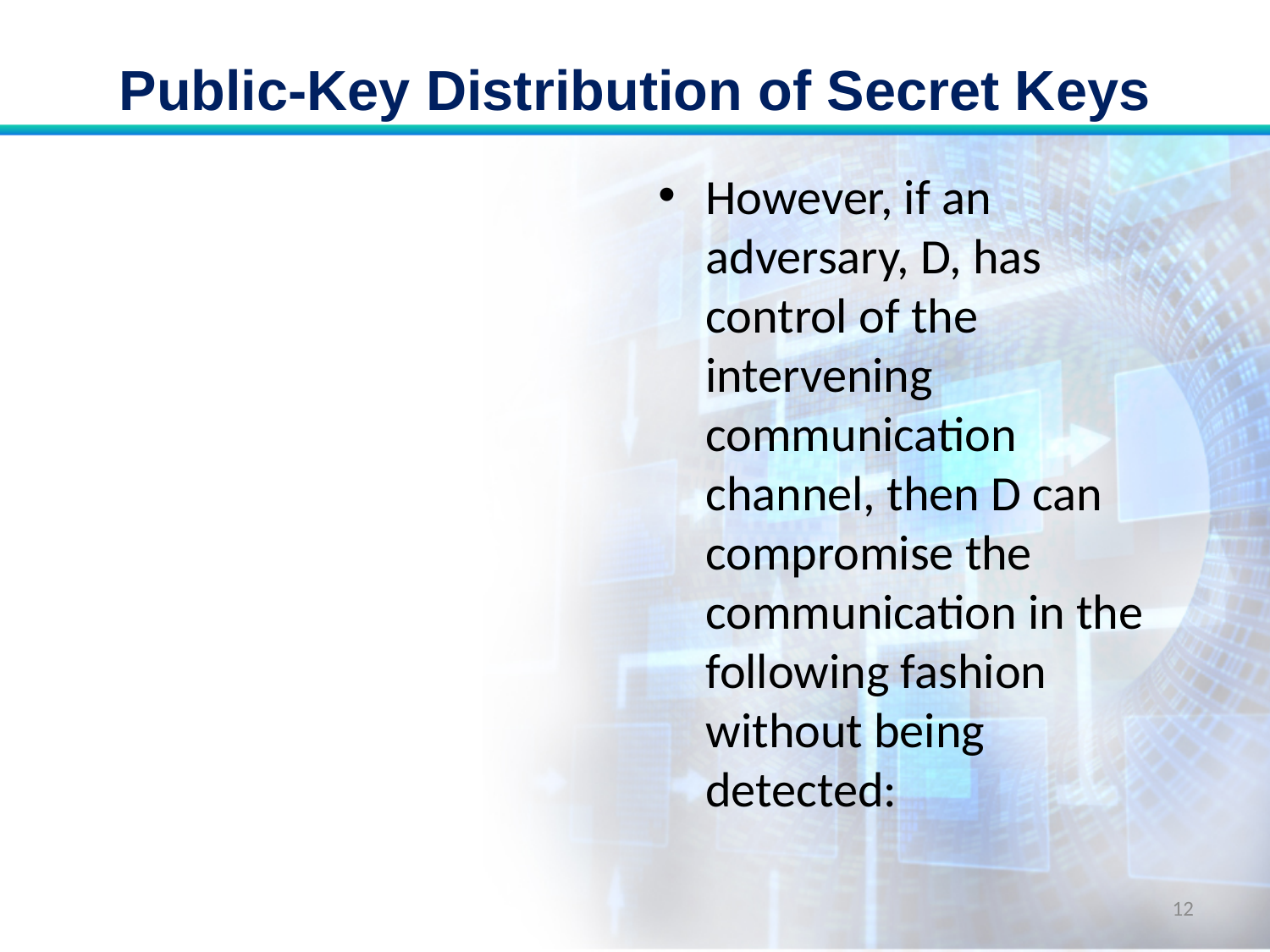

# Public-Key Distribution of Secret Keys
However, if an adversary, D, has control of the intervening communication channel, then D can compromise the communication in the following fashion without being detected:
12